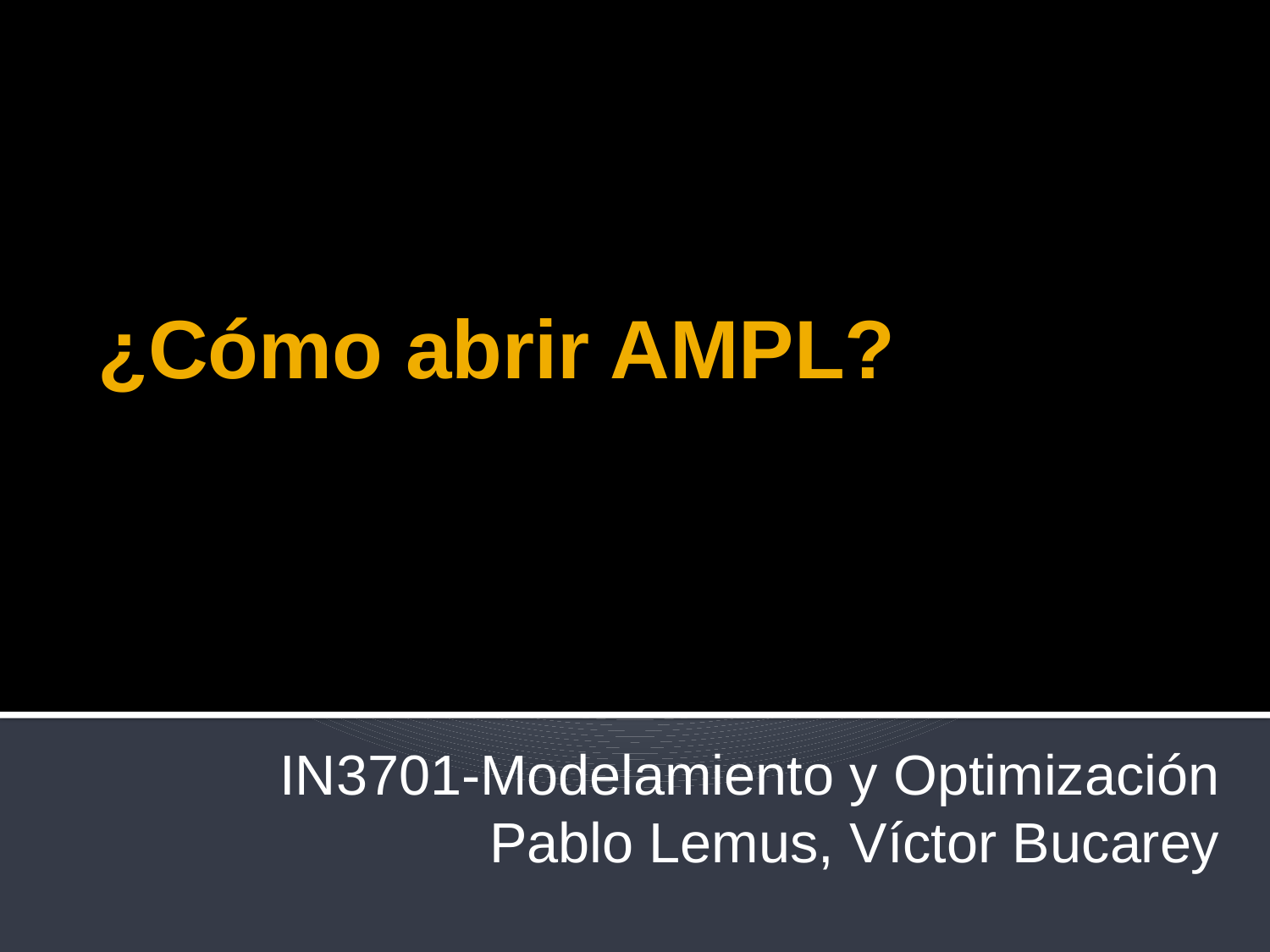

# ¿Cómo abrir AMPL?
IN3701-Modelamiento y Optimización
Pablo Lemus, Víctor Bucarey